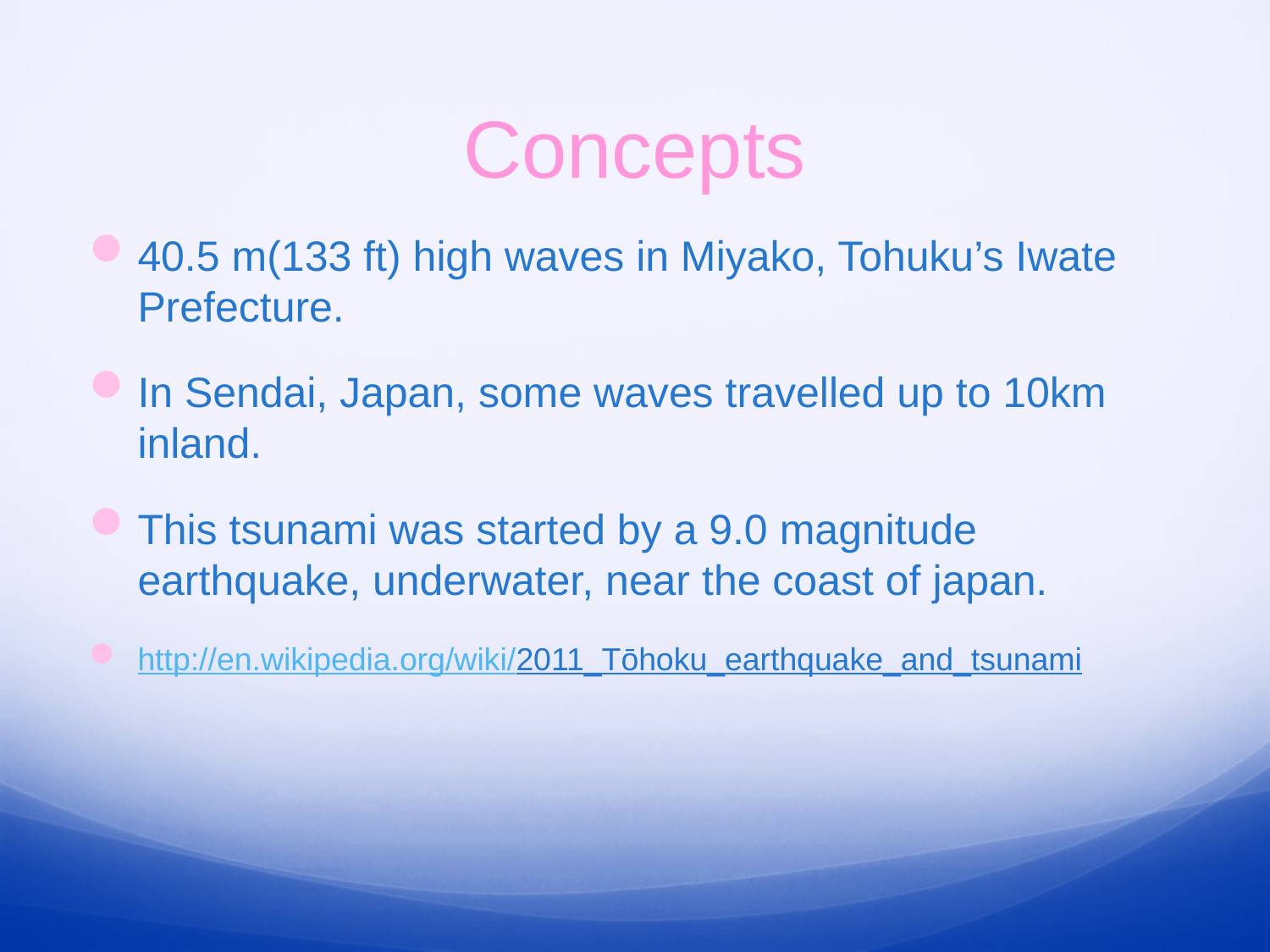

# Concepts
40.5 m(133 ft) high waves in Miyako, Tohuku’s Iwate Prefecture.
In Sendai, Japan, some waves travelled up to 10km inland.
This tsunami was started by a 9.0 magnitude earthquake, underwater, near the coast of japan.
http://en.wikipedia.org/wiki/2011_Tōhoku_earthquake_and_tsunami